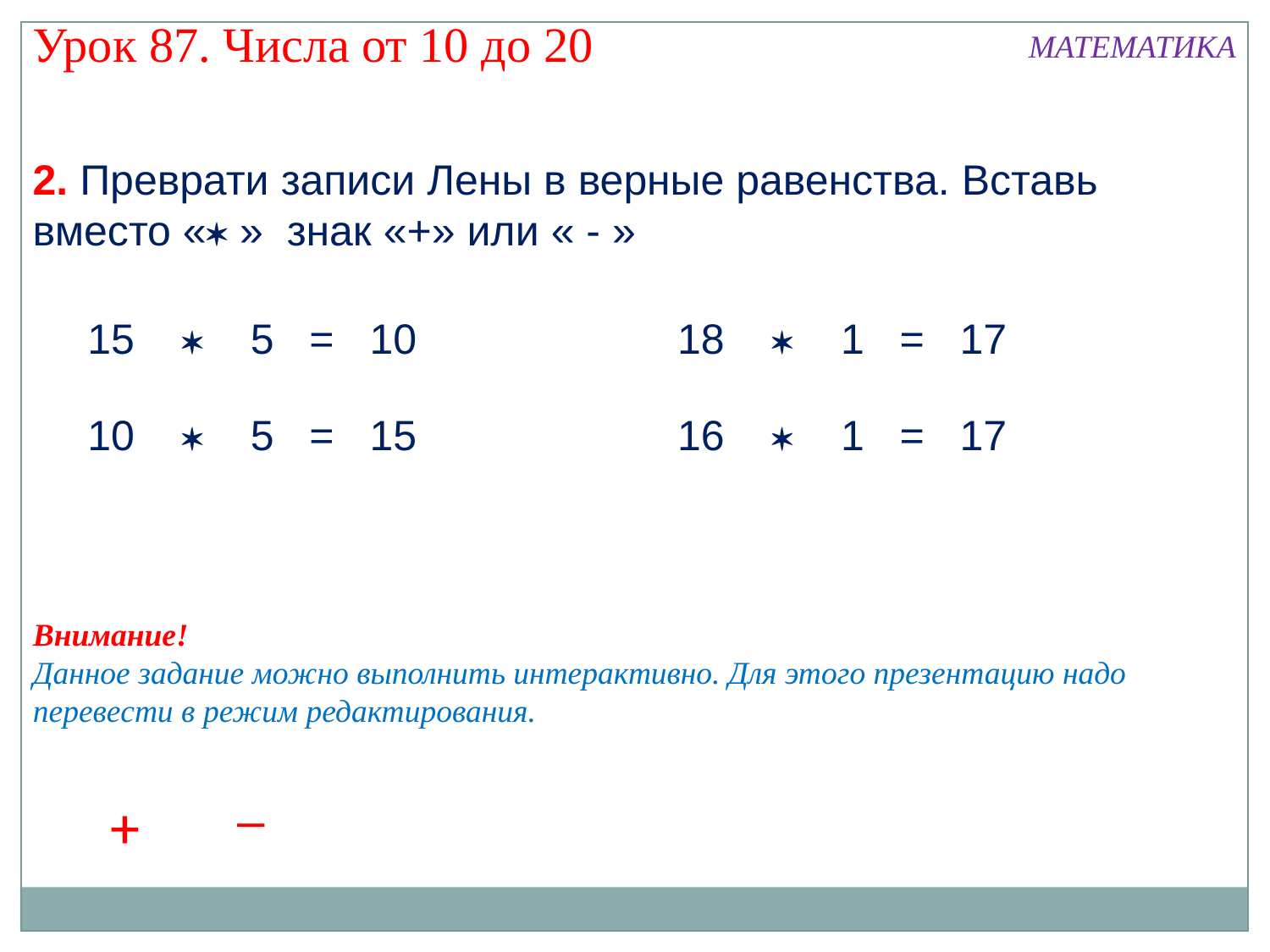

Урок 87. Числа от 10 до 20
МАТЕМАТИКА
2. Преврати записи Лены в верные равенства. Вставь вместо «∗ »  знак «+» или « - »
15    ∗    5   =   10
18    ∗    1   =   17
10    ∗    5   =   15
16    ∗    1   =   17
Внимание!
Данное задание можно выполнить интерактивно. Для этого презентацию надо перевести в режим редактирования.
+
+
+
+
–
–
–
–